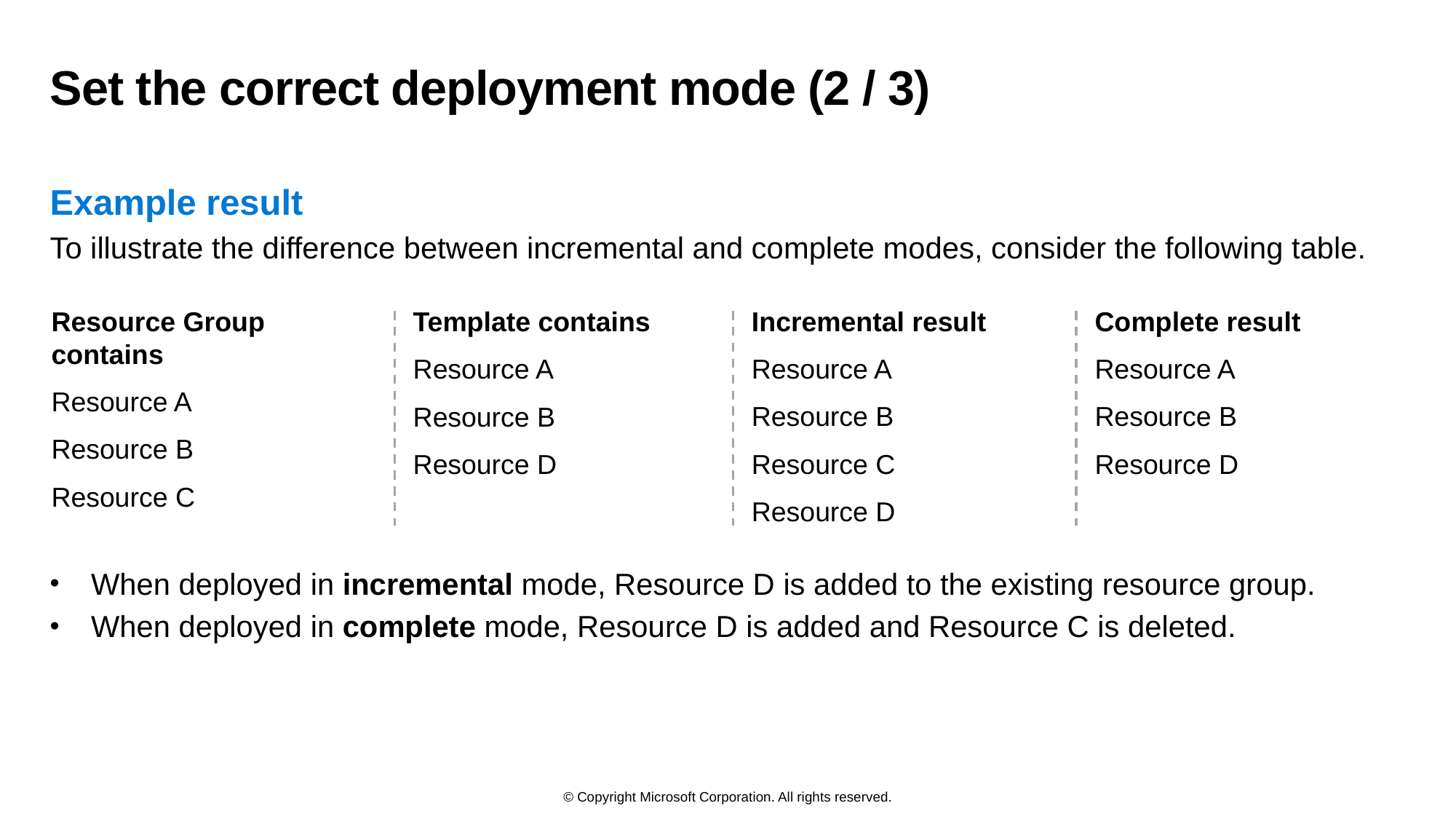

# Set the correct deployment mode (2 / 3)
Example result
To illustrate the difference between incremental and complete modes, consider the following table.
Template contains
Resource A
Resource B
Resource D
Incremental result
Resource A
Resource B
Resource C
Resource D
Complete result
Resource A
Resource B
Resource D
Resource Group contains
Resource A
Resource B
Resource C
When deployed in incremental mode, Resource D is added to the existing resource group.
When deployed in complete mode, Resource D is added and Resource C is deleted.